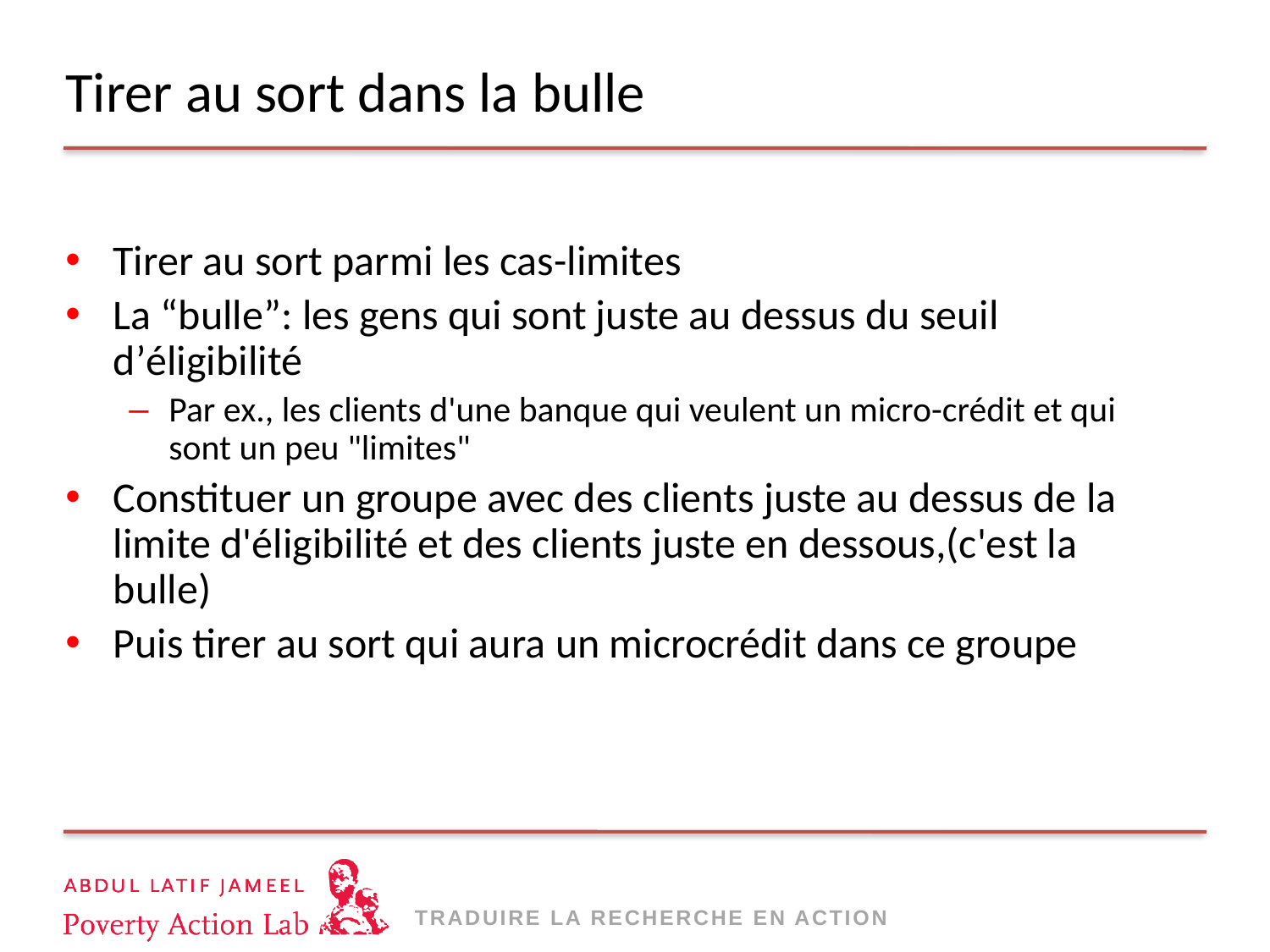

# Tirer au sort dans la bulle
Tirer au sort parmi les cas-limites
La “bulle”: les gens qui sont juste au dessus du seuil d’éligibilité
Par ex., les clients d'une banque qui veulent un micro-crédit et qui sont un peu "limites"
Constituer un groupe avec des clients juste au dessus de la limite d'éligibilité et des clients juste en dessous,(c'est la bulle)
Puis tirer au sort qui aura un microcrédit dans ce groupe